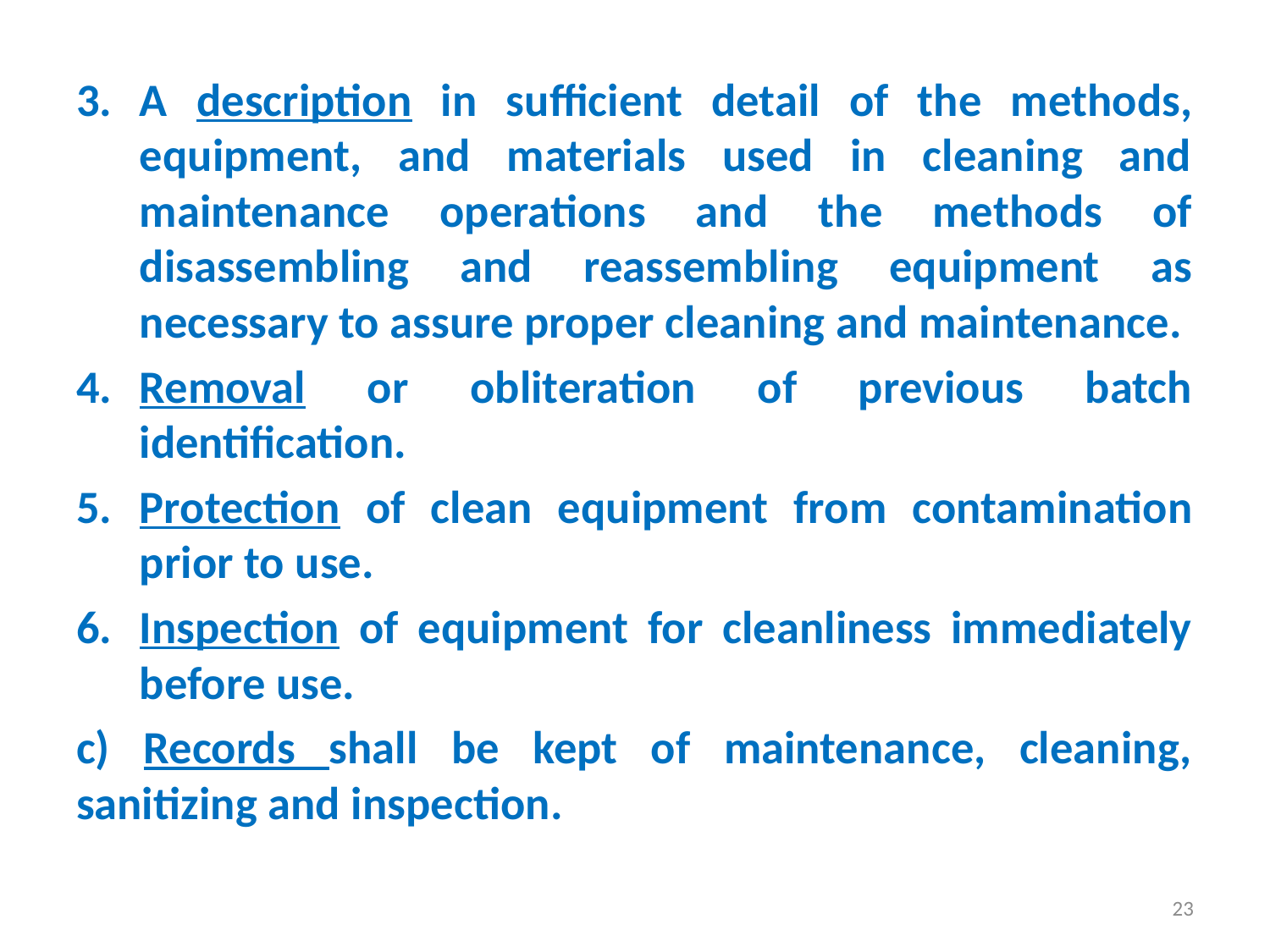

A description in sufficient detail of the methods, equipment, and materials used in cleaning and maintenance operations and the methods of disassembling and reassembling equipment as necessary to assure proper cleaning and maintenance.
Removal or obliteration of previous batch identification.
Protection of clean equipment from contamination prior to use.
Inspection of equipment for cleanliness immediately before use.
c) Records shall be kept of maintenance, cleaning, sanitizing and inspection.

23